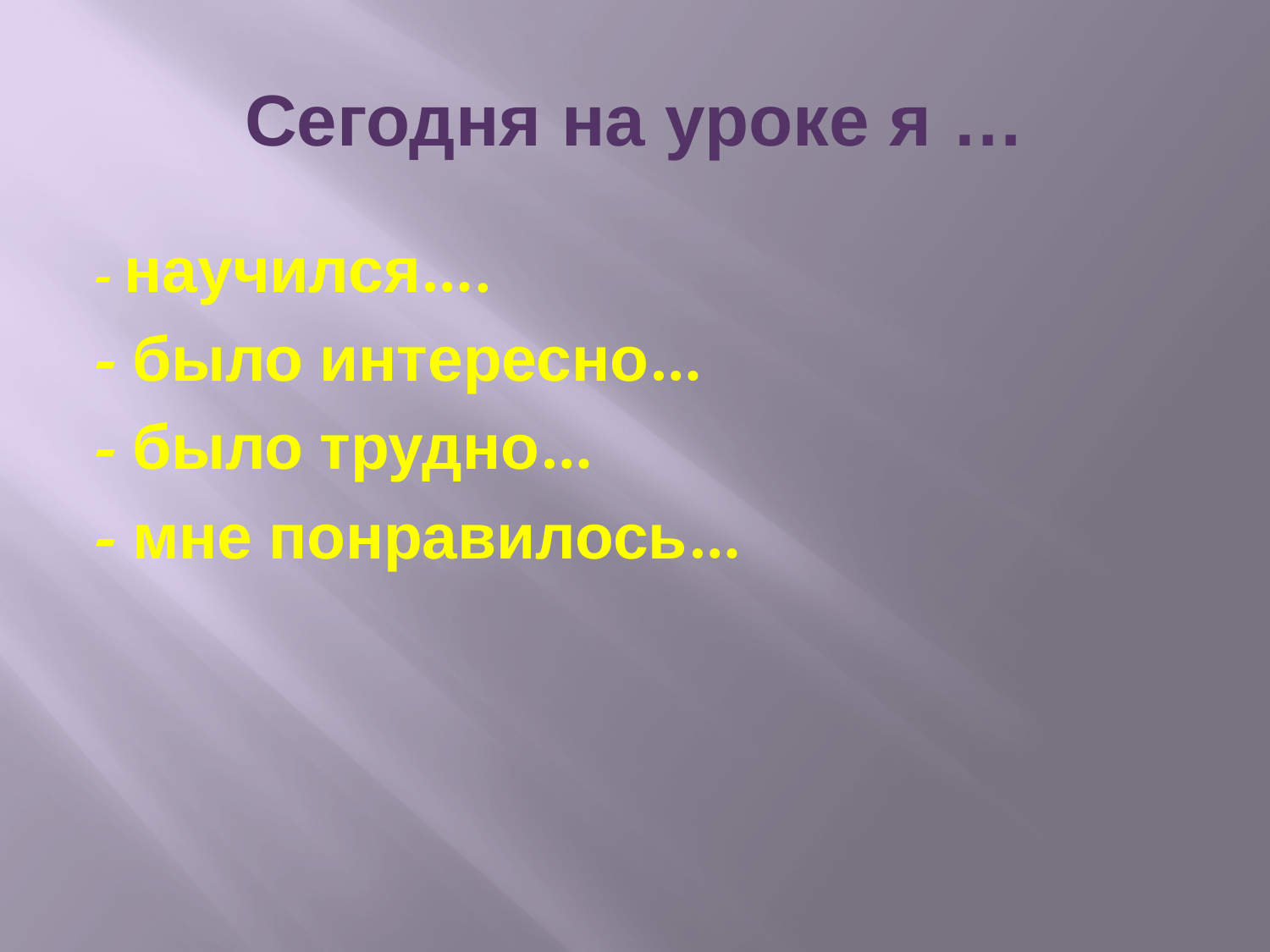

# Сегодня на уроке я …
- научился….
- было интересно…
- было трудно…
- мне понравилось…